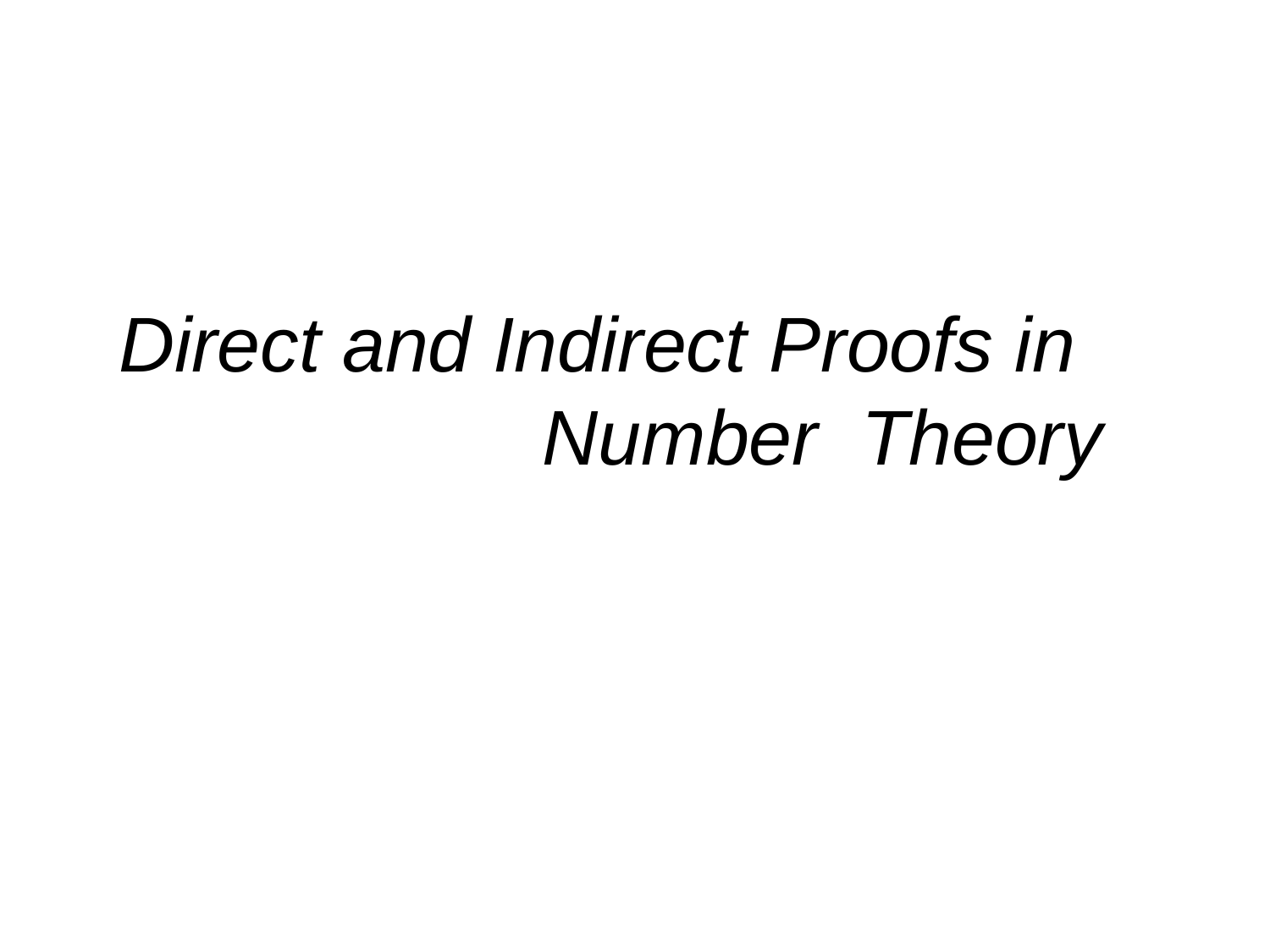

# Direct and Indirect Proofs in Number  Theory